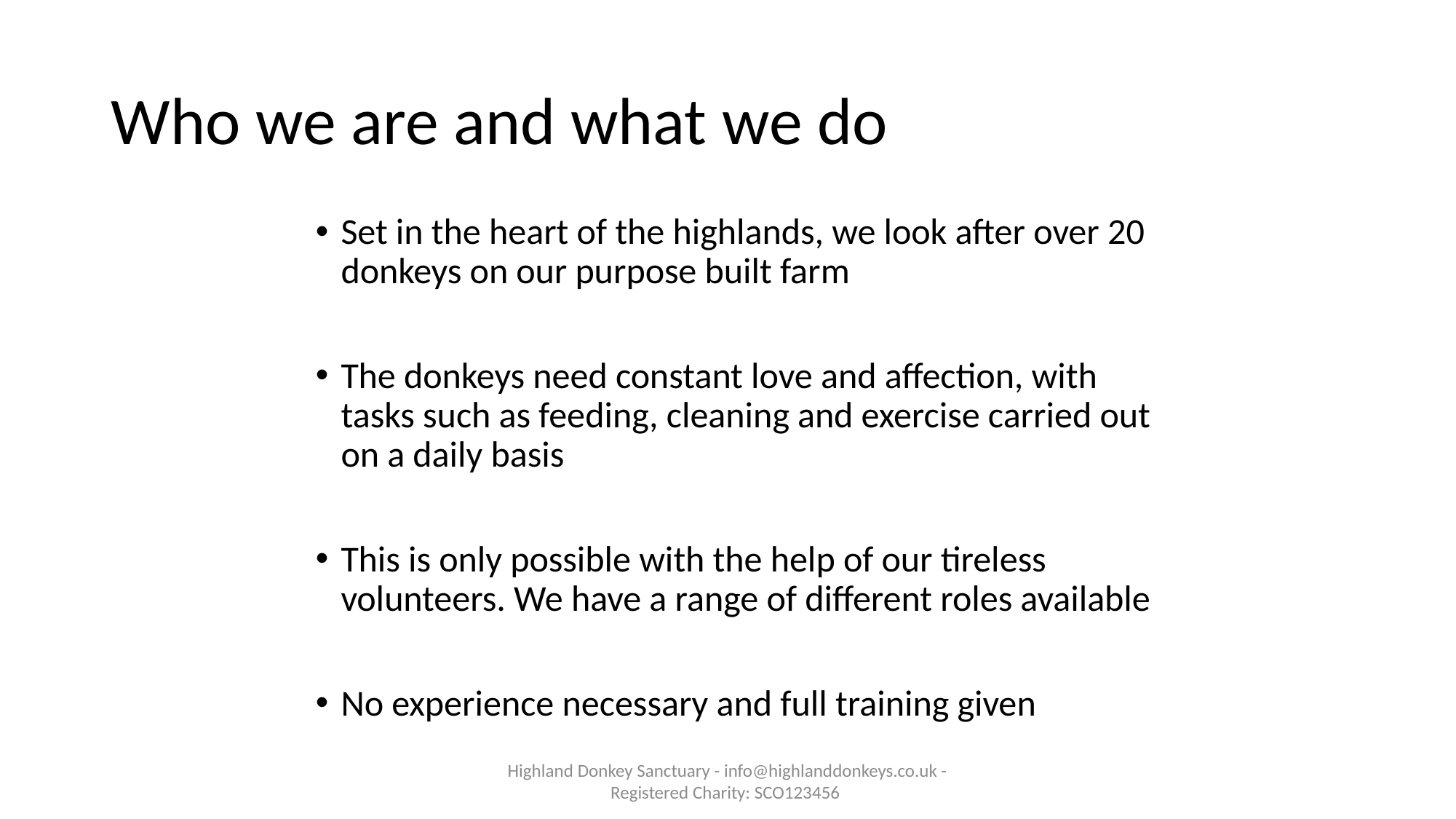

# Who we are and what we do
Set in the heart of the highlands, we look after over 20 donkeys on our purpose built farm

The donkeys need constant love and affection, with tasks such as feeding, cleaning and exercise carried out on a daily basis

This is only possible with the help of our tireless volunteers. We have a range of different roles available

No experience necessary and full training given
Highland Donkey Sanctuary - info@highlanddonkeys.co.uk - Registered Charity: SCO123456